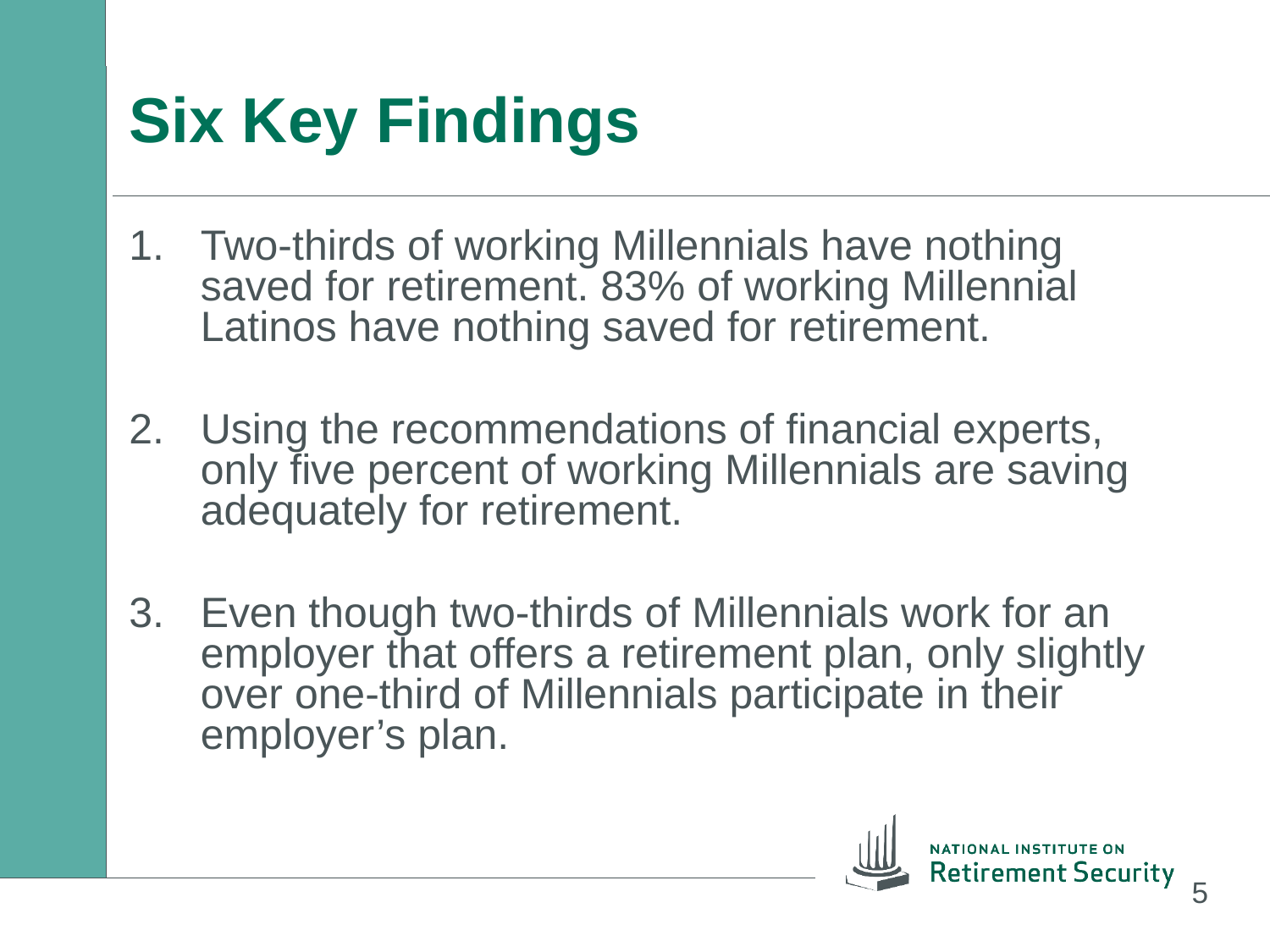

Six Key Findings

Two-thirds of working Millennials have nothing saved for retirement. 83% of working Millennial Latinos have nothing saved for retirement.

Using the recommendations of financial experts, only five percent of working Millennials are saving adequately for retirement.

Even though two-thirds of Millennials work for an employer that offers a retirement plan, only slightly over one-third of Millennials participate in their employer’s plan.

5